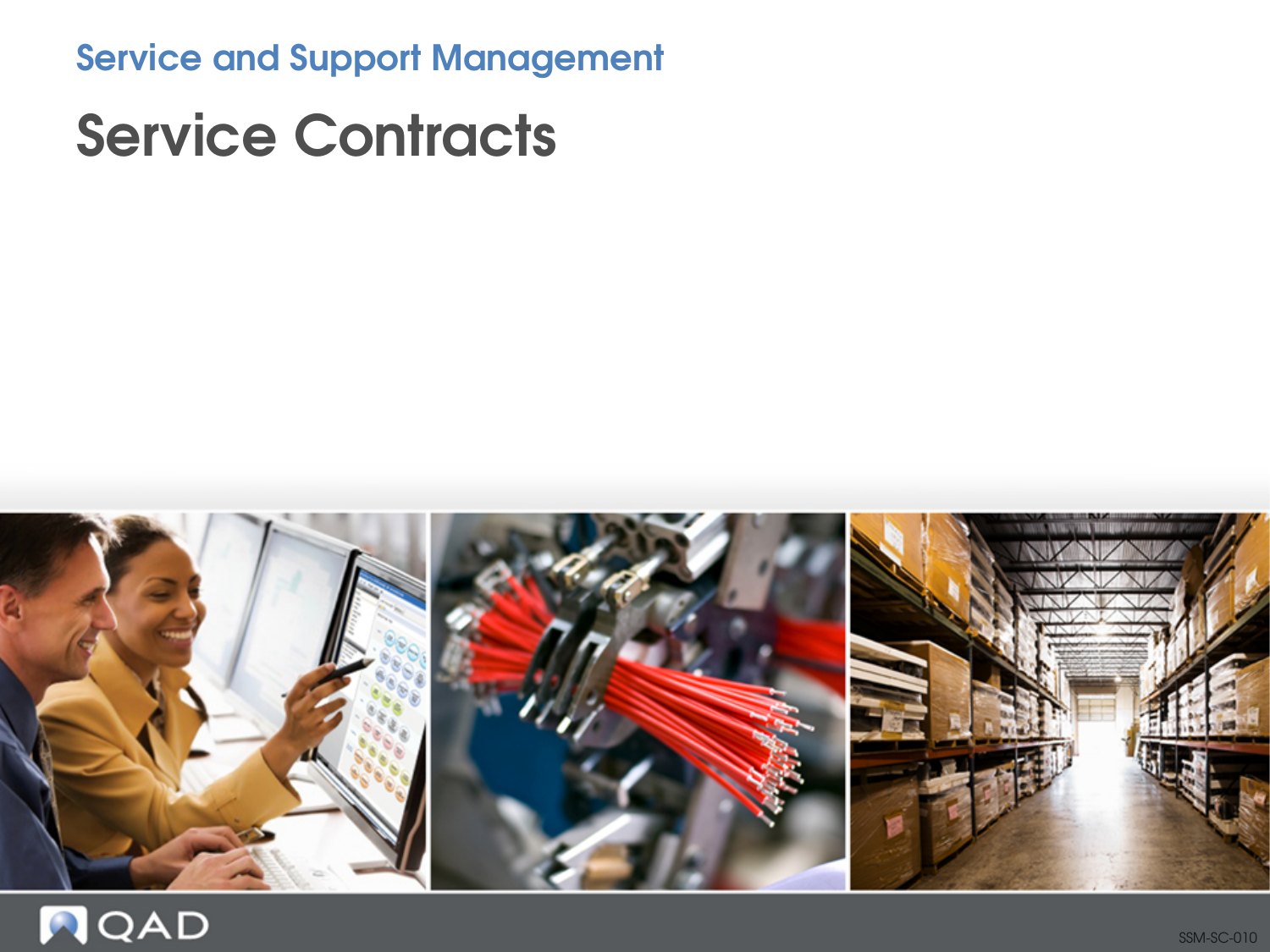

Service and Support Management
# Service Contracts

SSM-SC-010